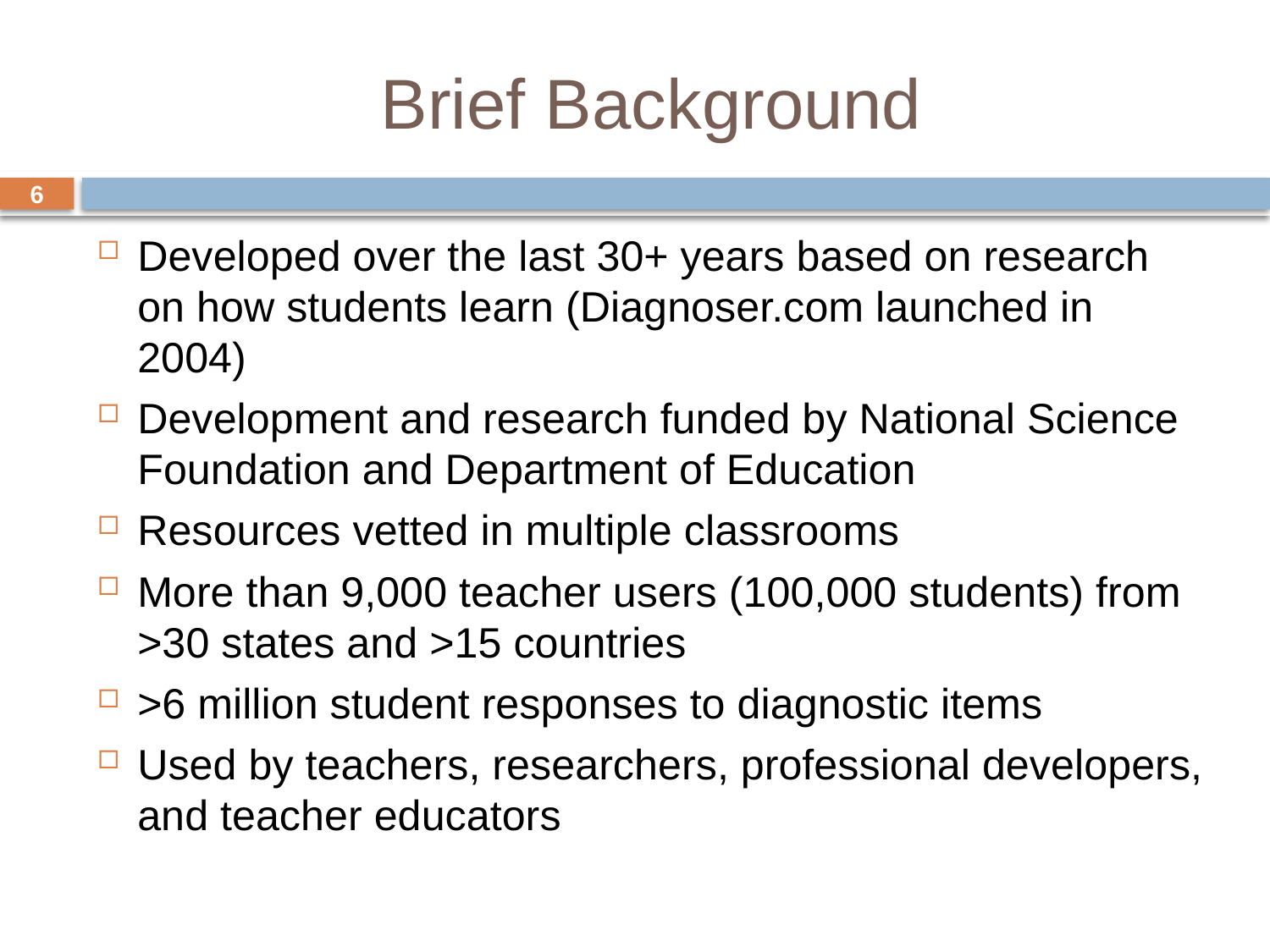

# Brief Background
6
Developed over the last 30+ years based on research on how students learn (Diagnoser.com launched in 2004)
Development and research funded by National Science Foundation and Department of Education
Resources vetted in multiple classrooms
More than 9,000 teacher users (100,000 students) from >30 states and >15 countries
>6 million student responses to diagnostic items
Used by teachers, researchers, professional developers, and teacher educators